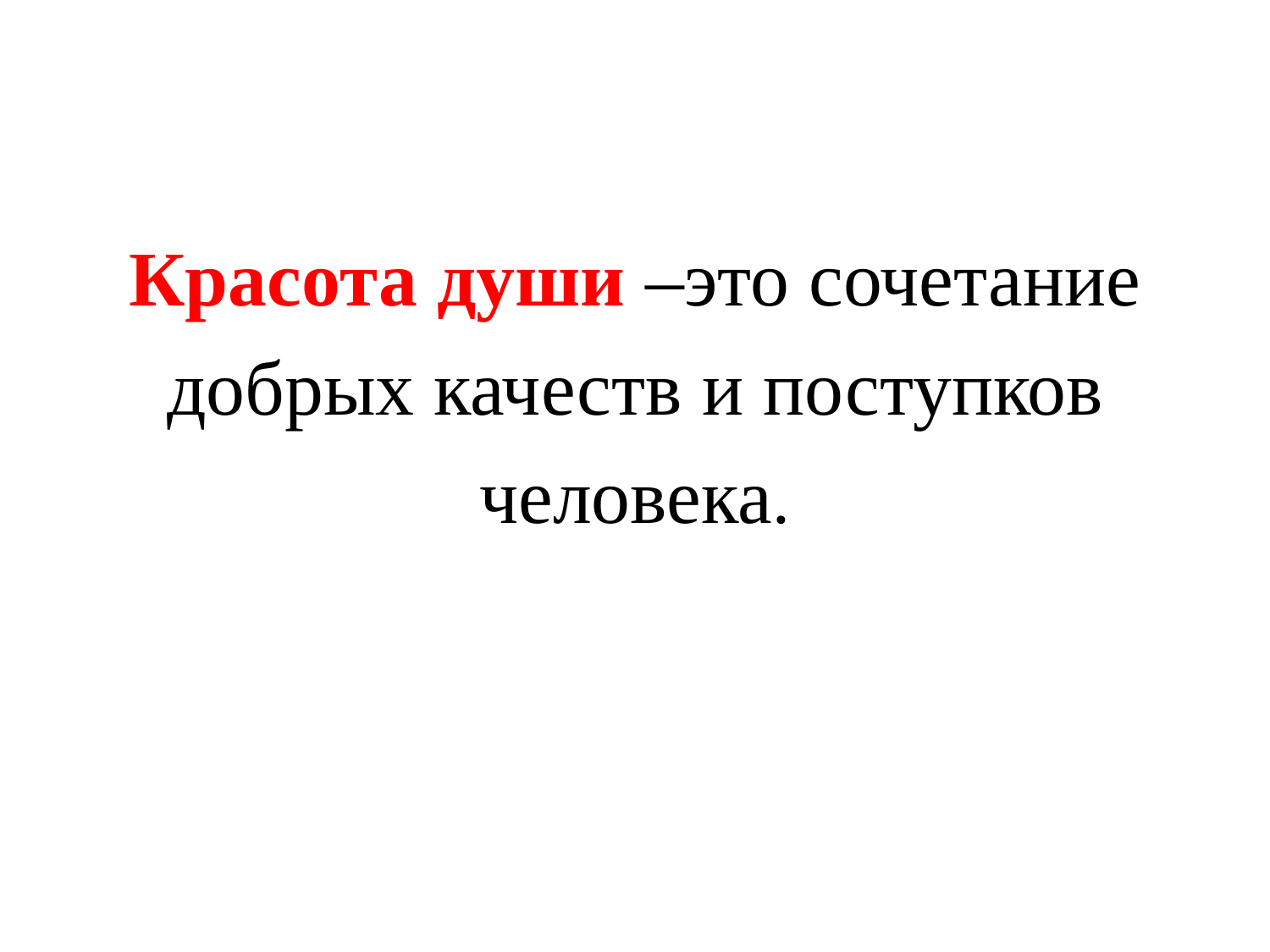

Красота души –это сочетание
добрых качеств и поступков
человека.